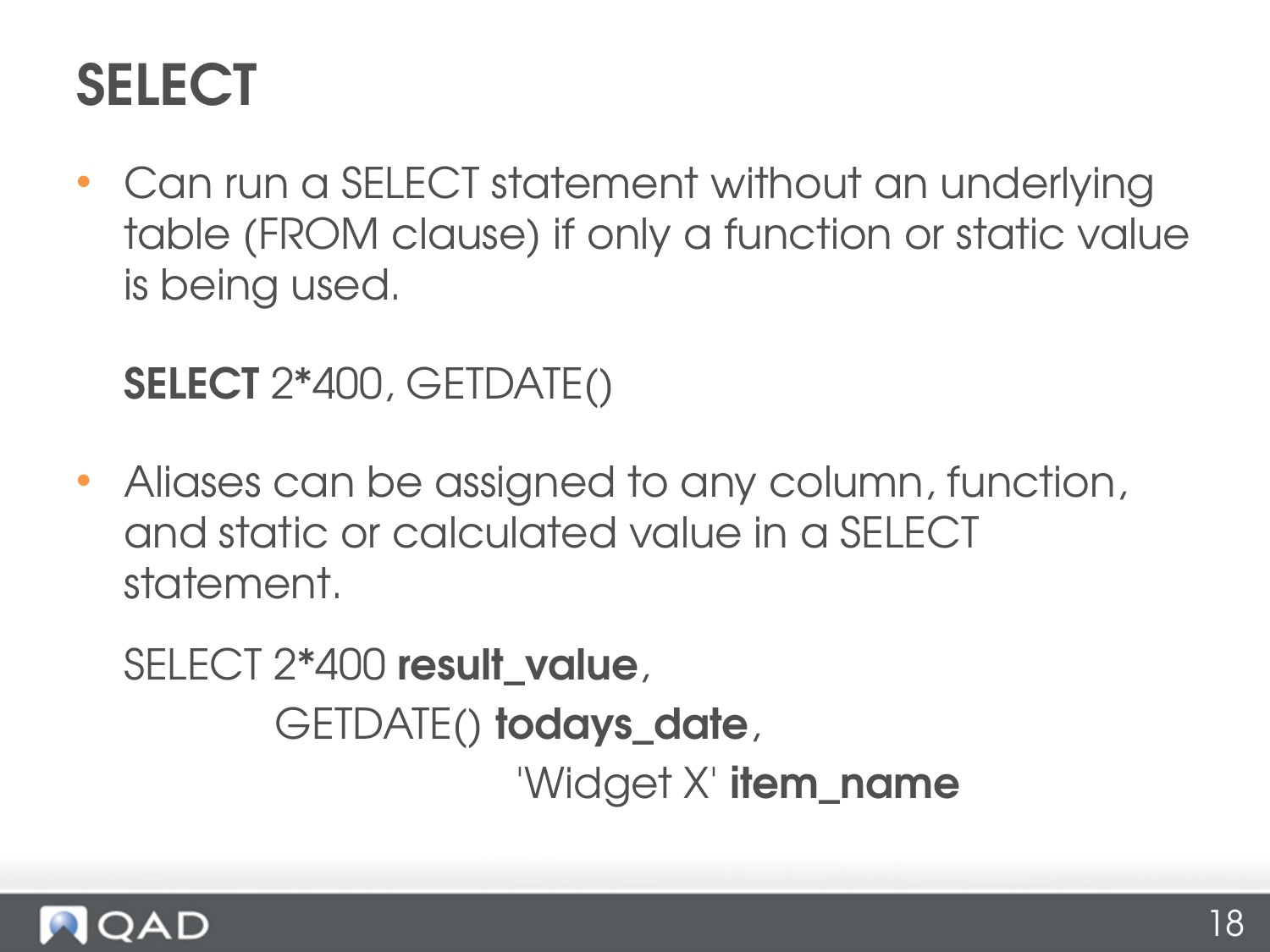

# SELECT
Can run a SELECT statement without an underlying table (FROM clause) if only a function or static value is being used.

	SELECT 2*400, GETDATE()

Aliases can be assigned to any column, function,  and static or calculated value in a SELECT statement.

	SELECT 2*400 result_value,
	             GETDATE() todays_date,
				 'Widget X' item_name
18